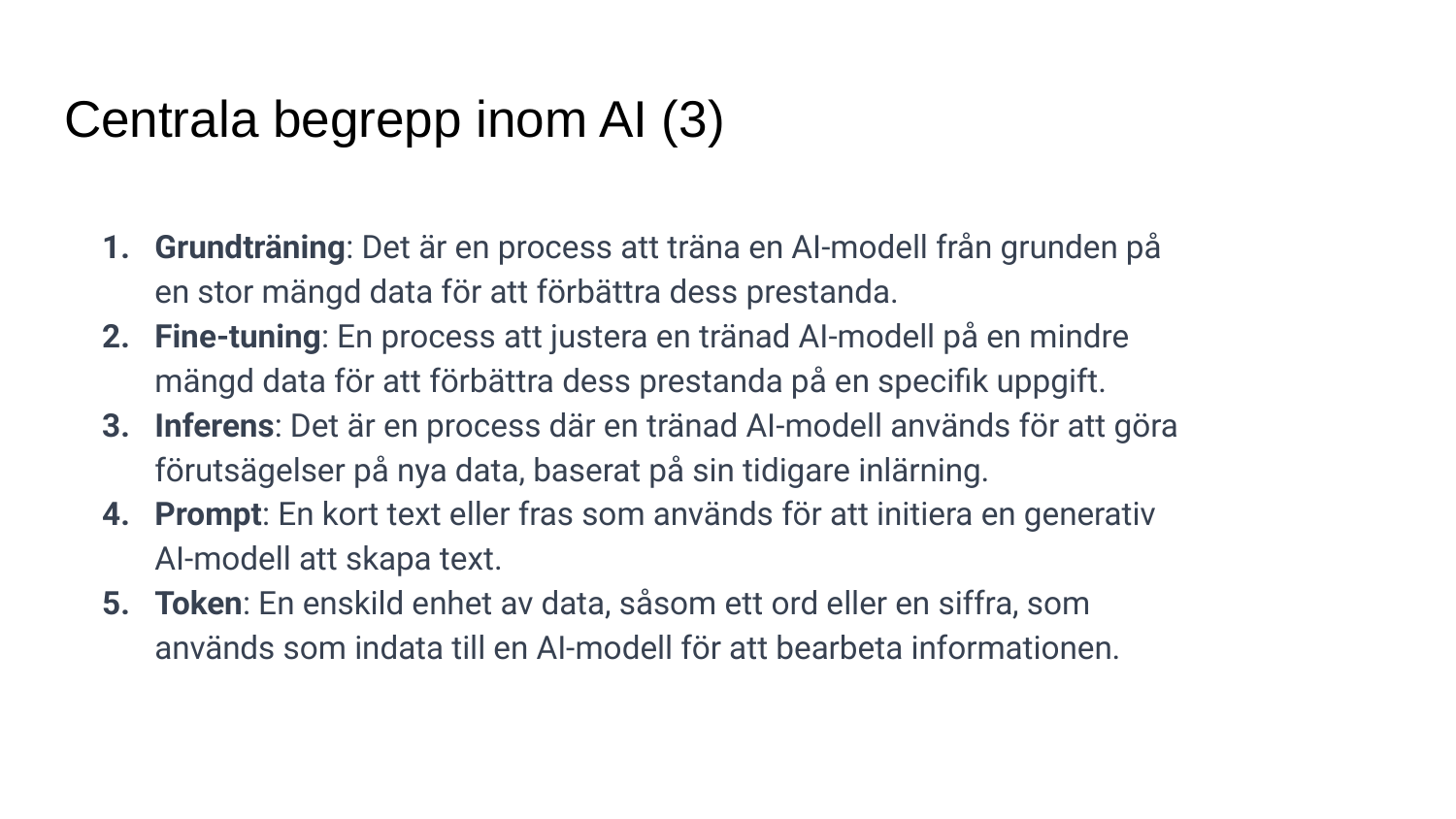

# Centrala begrepp inom AI (3)
Grundträning: Det är en process att träna en AI-modell från grunden på en stor mängd data för att förbättra dess prestanda.
Fine-tuning: En process att justera en tränad AI-modell på en mindre mängd data för att förbättra dess prestanda på en specifik uppgift.
Inferens: Det är en process där en tränad AI-modell används för att göra förutsägelser på nya data, baserat på sin tidigare inlärning.
Prompt: En kort text eller fras som används för att initiera en generativ AI-modell att skapa text.
Token: En enskild enhet av data, såsom ett ord eller en siffra, som används som indata till en AI-modell för att bearbeta informationen.